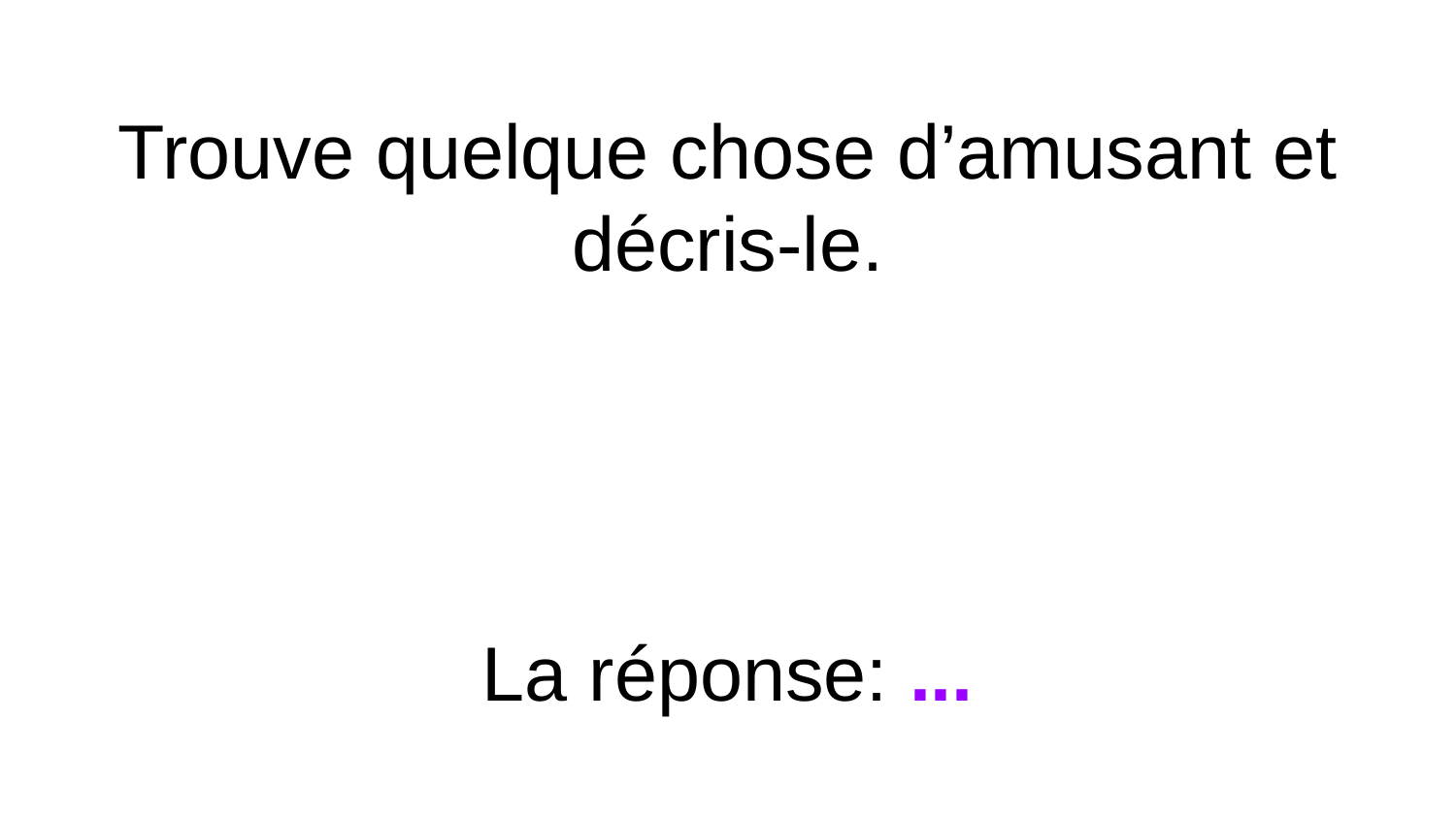

Trouve quelque chose d’amusant et décris-le.
La réponse: ...